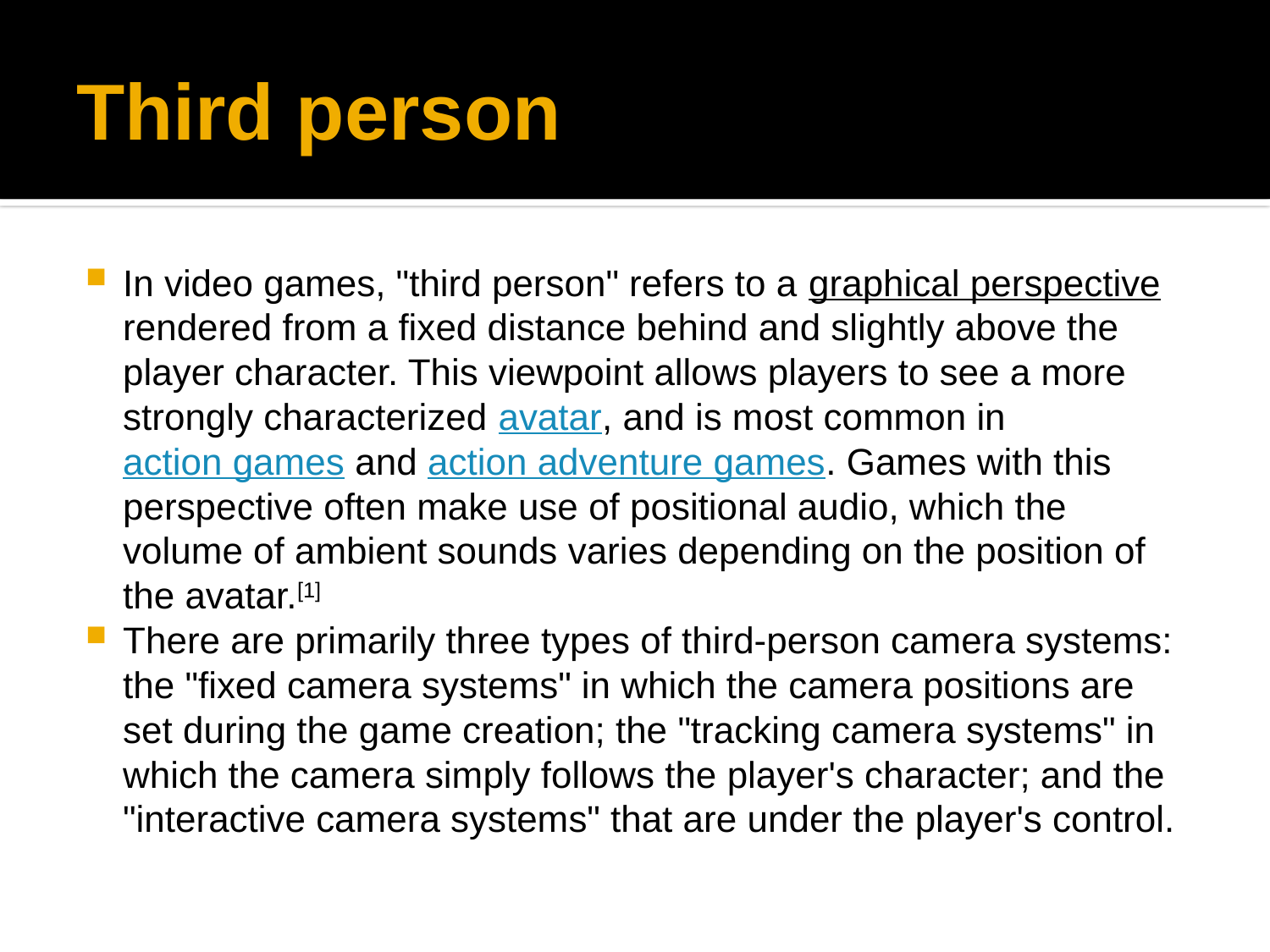

# Third person
In video games, "third person" refers to a graphical perspective rendered from a fixed distance behind and slightly above the player character. This viewpoint allows players to see a more strongly characterized avatar, and is most common in action games and action adventure games. Games with this perspective often make use of positional audio, which the volume of ambient sounds varies depending on the position of the avatar.[1]
There are primarily three types of third-person camera systems: the "fixed camera systems" in which the camera positions are set during the game creation; the "tracking camera systems" in which the camera simply follows the player's character; and the "interactive camera systems" that are under the player's control.